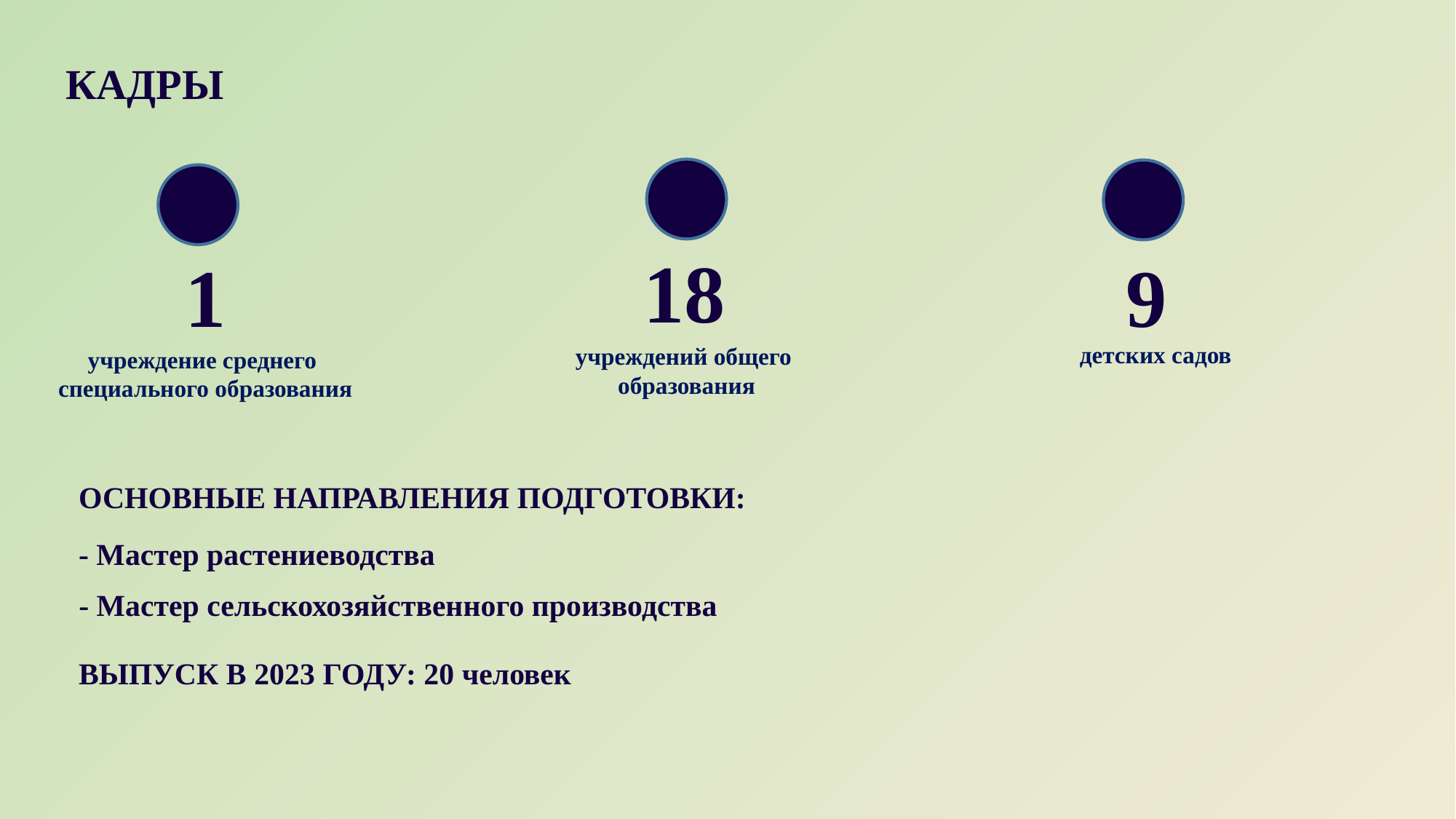

КАДРЫ

18
1
9
детских садов

учреждений общего
образования

учреждение среднего
специального образования

ОСНОВНЫЕ НАПРАВЛЕНИЯ ПОДГОТОВКИ:
- Мастер растениеводства
- Мастер сельскохозяйственного производства
ВЫПУСК В 2023 ГОДУ: 20 человек